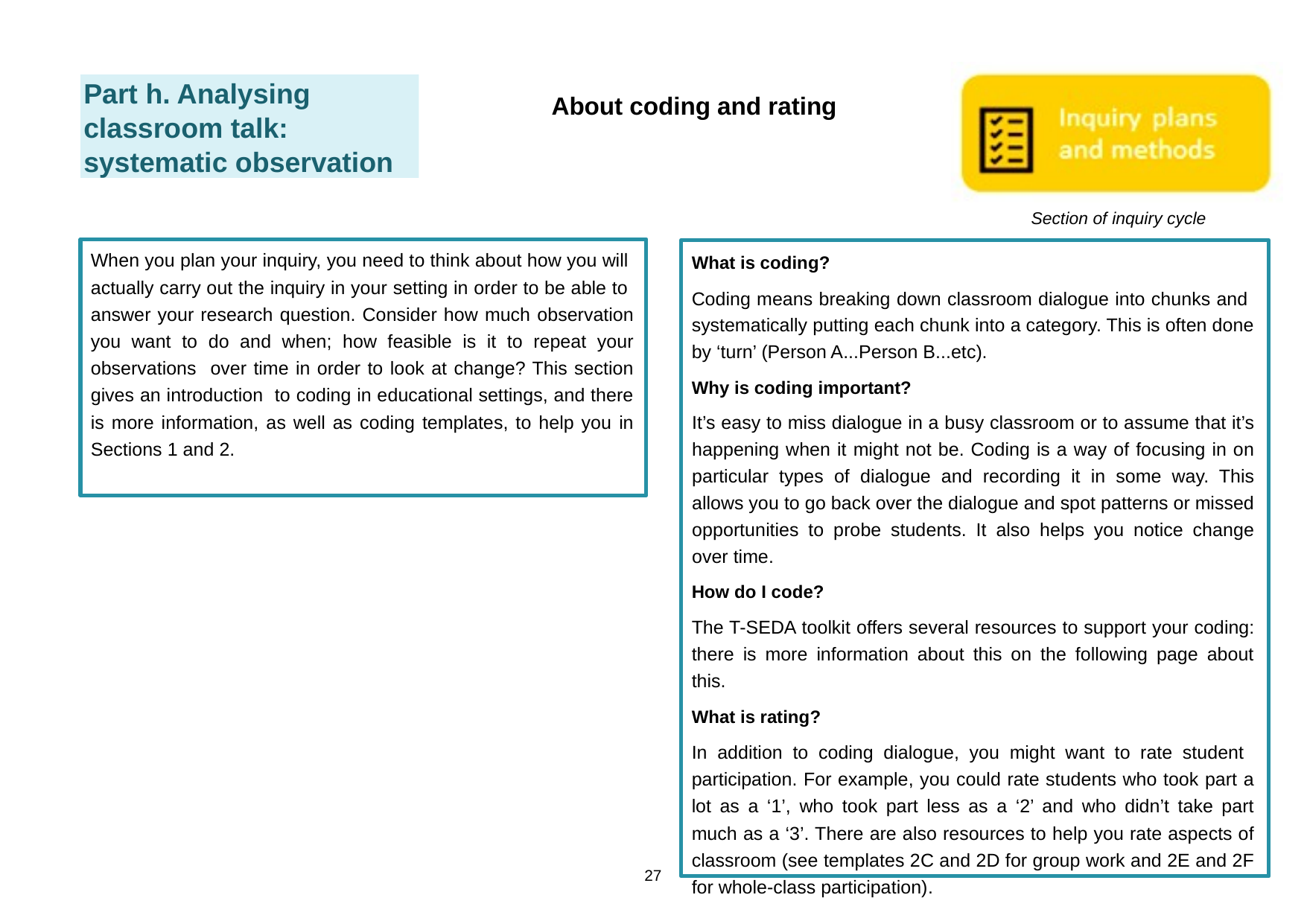

Part h. Analysing  classroom talk:  systematic observation
About coding and rating
Section of inquiry cycle
When you plan your inquiry, you need to think about how you will  actually carry out the inquiry in your setting in order to be able to  answer your research question. Consider how much observation you want to do and when; how feasible is it to repeat your observations  over time in order to look at change? This section gives an introduction  to coding in educational settings, and there is more information, as well as coding templates, to help you in Sections 1 and 2.

What is coding?
Coding means breaking down classroom dialogue into chunks and  systematically putting each chunk into a category. This is often done by ‘turn’ (Person A...Person B...etc).
Why is coding important?
It’s easy to miss dialogue in a busy classroom or to assume that it’s happening when it might not be. Coding is a way of focusing in on particular types of dialogue and recording it in some way. This allows you to go back over the dialogue and spot patterns or missed opportunities to probe students. It also helps you notice change over time.
How do I code?
The T-SEDA toolkit offers several resources to support your coding: there is more information about this on the following page about this.
What is rating?
In addition to coding dialogue, you might want to rate student  participation. For example, you could rate students who took part a lot as a ‘1’, who took part less as a ‘2’ and who didn’t take part much as a ‘3’. There are also resources to help you rate aspects of classroom (see templates 2C and 2D for group work and 2E and 2F for whole-class participation).
27